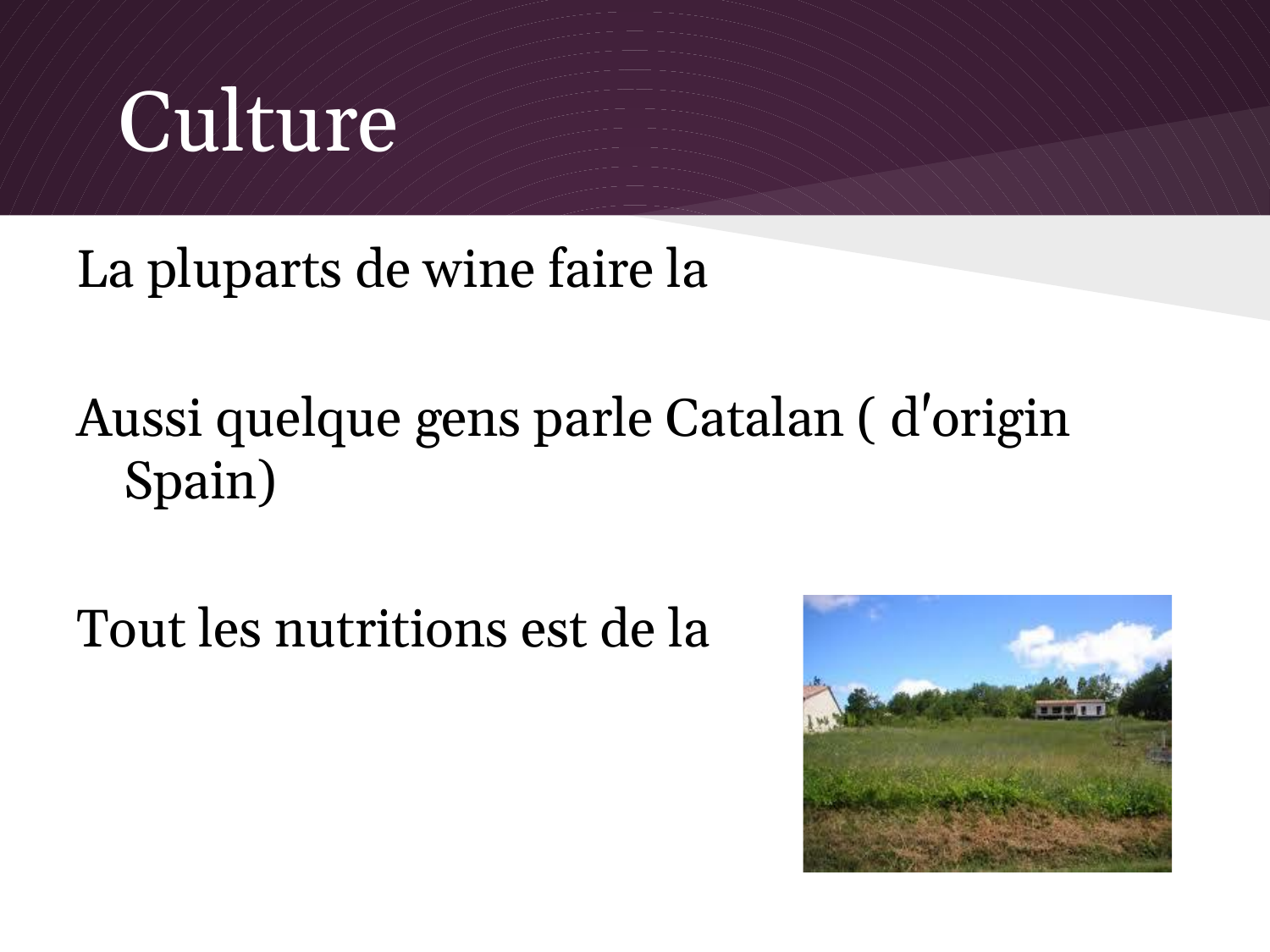

# Culture
La pluparts de wine faire la

Aussi quelque gens parle Catalan ( d'origin Spain)

Tout les nutritions est de la